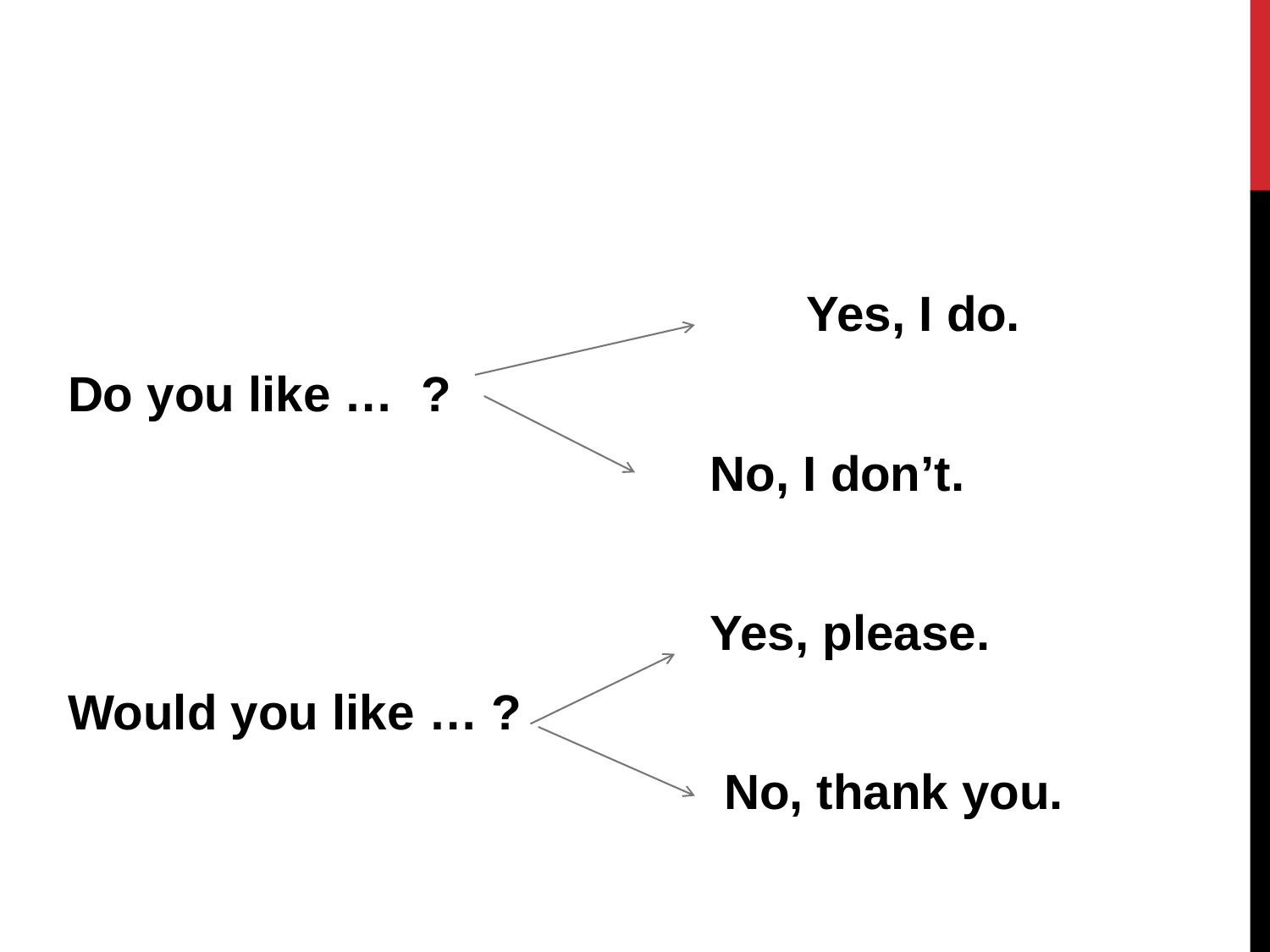

#

                                                     Yes, I do.
Do you like …  ?
                                              No, I don’t.

                                              Yes, please.
Would you like … ?
                                               No, thank you.